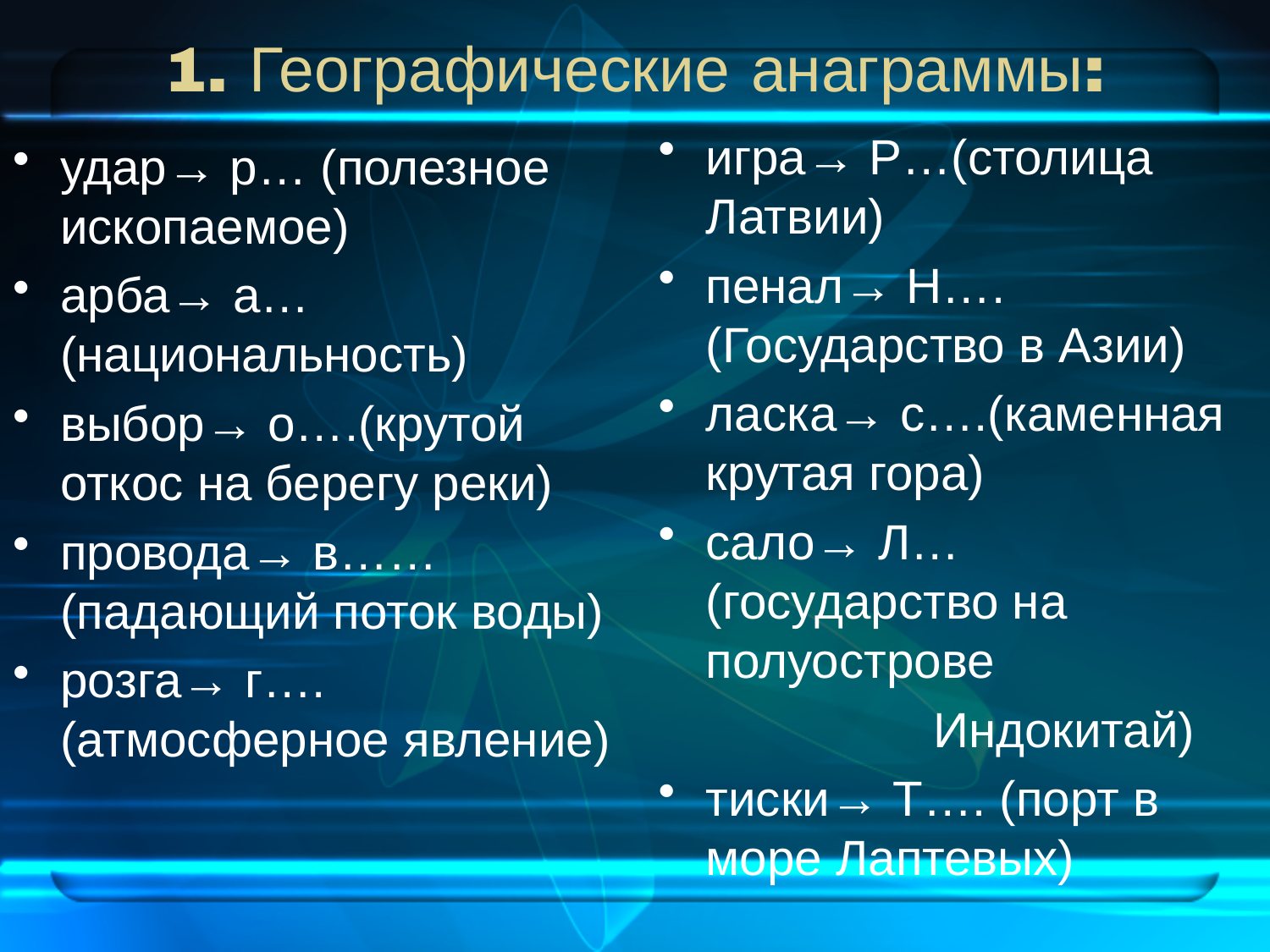

# 1. Географические анаграммы:
игра→ Р…(столица Латвии)
пенал→ Н…. (Государство в Азии)
ласка→ с….(каменная крутая гора)
сало→ Л… (государство на полуострове
                    Индокитай)
тиски→ Т…. (порт в море Лаптевых)

удар→ р… (полезное ископаемое)
арба→ а… (национальность)
выбор→ о….(крутой откос на берегу реки)
провода→ в…… (падающий поток воды)
розга→ г…. (атмосферное явление)